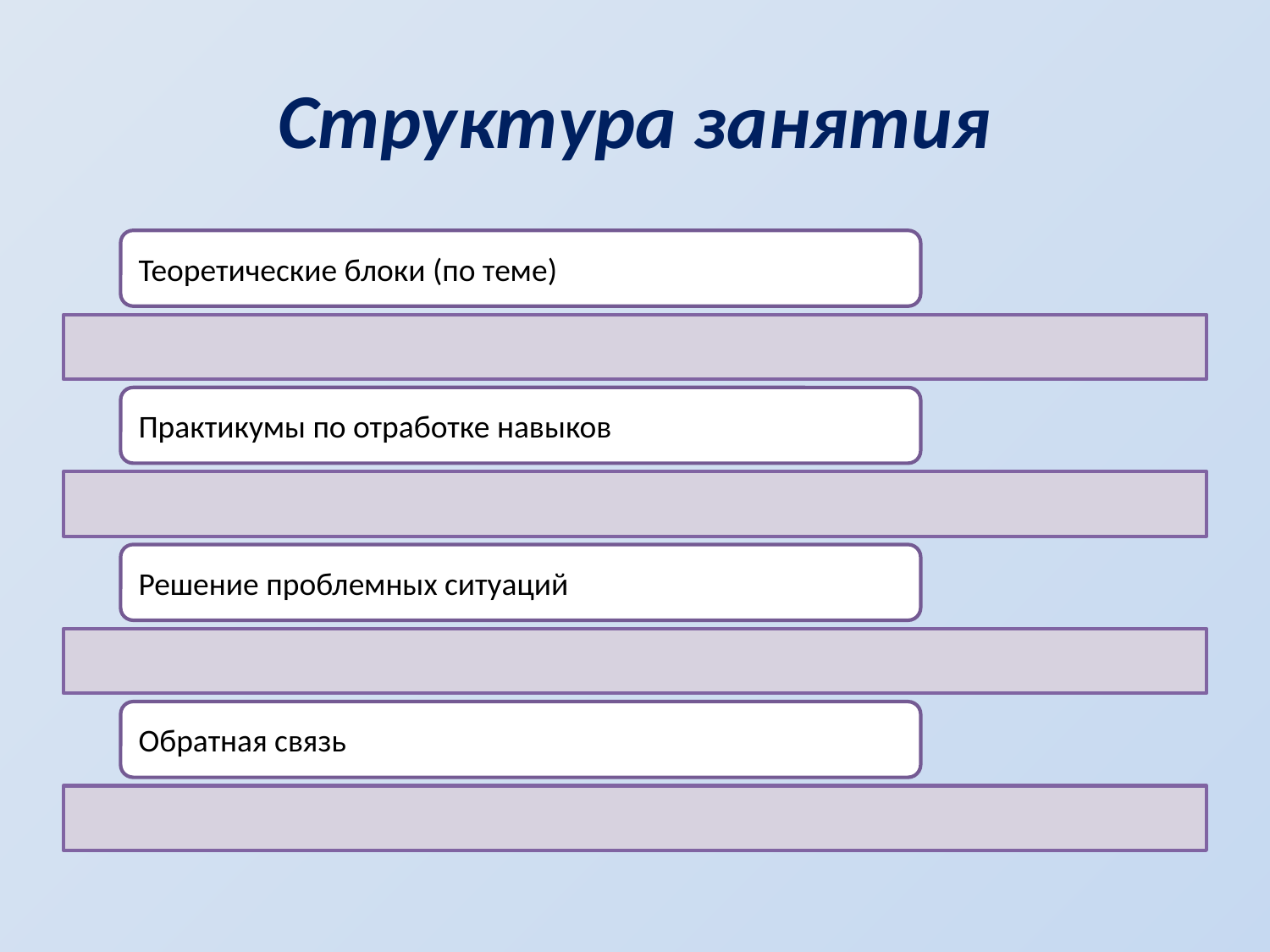

# Структура занятия
Теоретические блоки (по теме)
Практикумы по отработке навыков
Обратная связь
Решение проблемных ситуаций